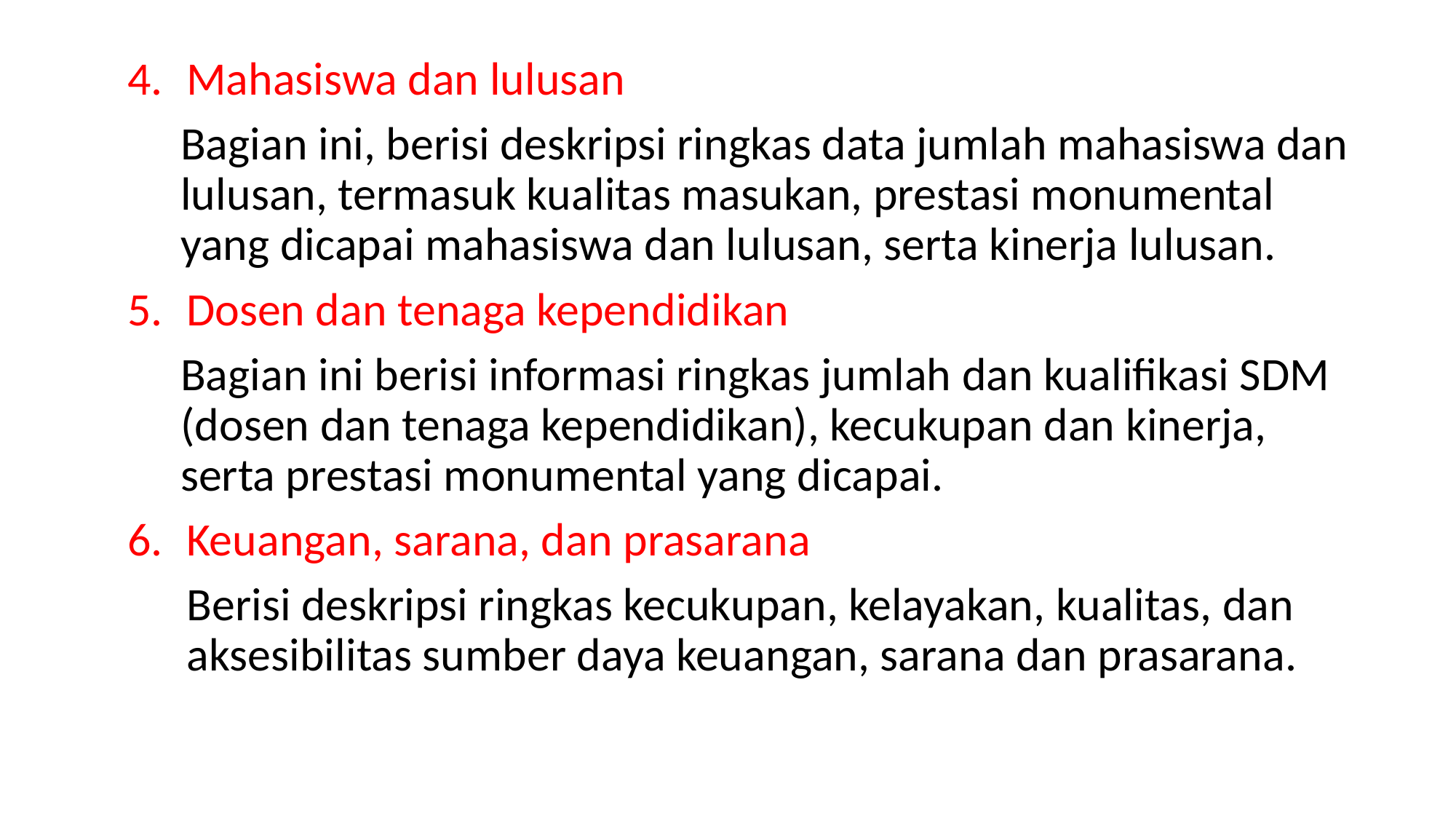

Mahasiswa dan lulusan
Bagian ini, berisi deskripsi ringkas data jumlah mahasiswa dan lulusan, termasuk kualitas masukan, prestasi monumental yang dicapai mahasiswa dan lulusan, serta kinerja lulusan.
Dosen dan tenaga kependidikan
Bagian ini berisi informasi ringkas jumlah dan kualifikasi SDM (dosen dan tenaga kependidikan), kecukupan dan kinerja, serta prestasi monumental yang dicapai.
Keuangan, sarana, dan prasarana
Berisi deskripsi ringkas kecukupan, kelayakan, kualitas, dan aksesibilitas sumber daya keuangan, sarana dan prasarana.